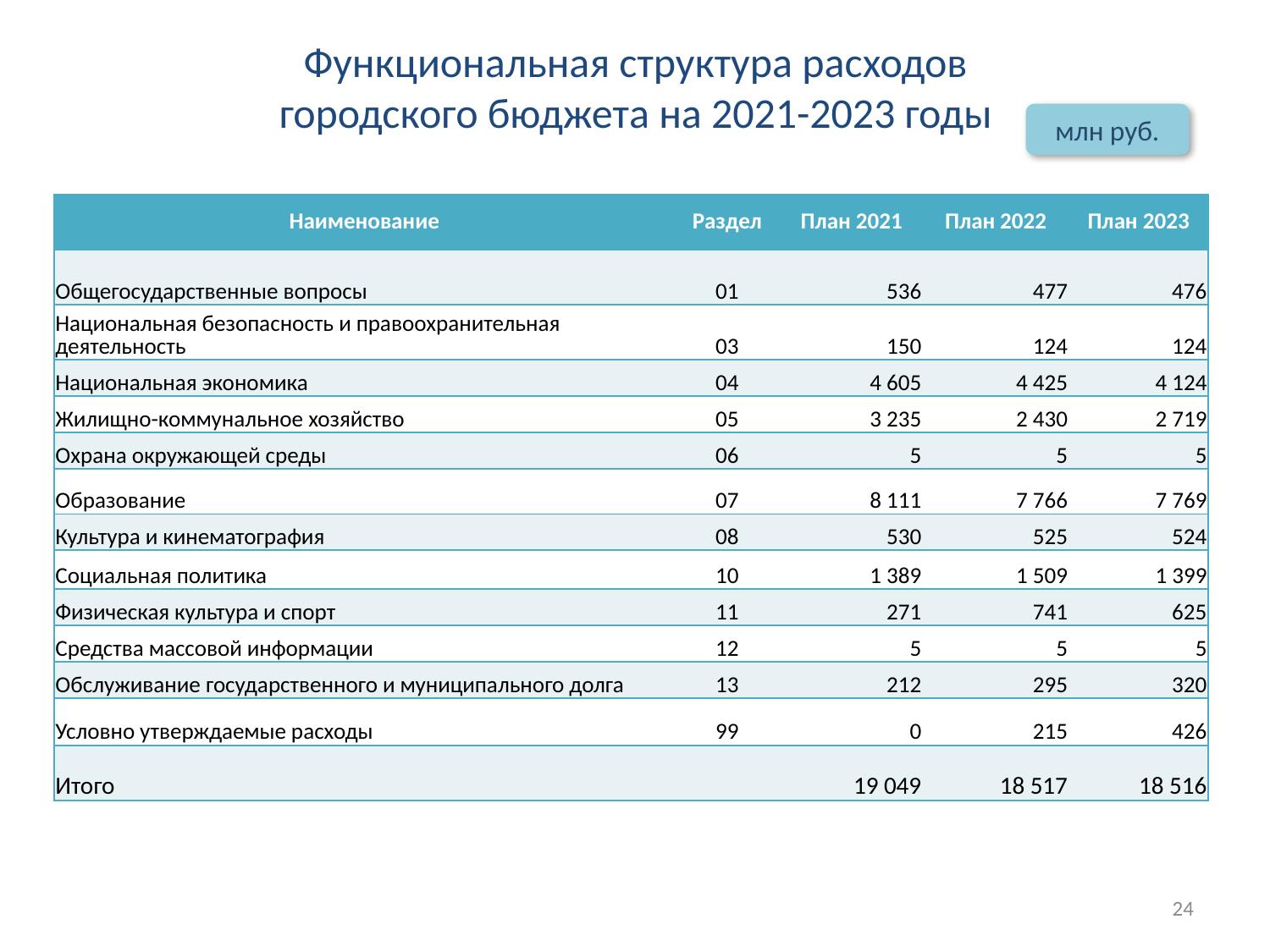

# Функциональная структура расходов городского бюджета на 2021-2023 годы
млн руб.
| Наименование | Раздел | План 2021 | План 2022 | План 2023 |
| --- | --- | --- | --- | --- |
| Общегосударственные вопросы | 01 | 536 | 477 | 476 |
| Национальная безопасность и правоохранительная деятельность | 03 | 150 | 124 | 124 |
| Национальная экономика | 04 | 4 605 | 4 425 | 4 124 |
| Жилищно-коммунальное хозяйство | 05 | 3 235 | 2 430 | 2 719 |
| Охрана окружающей среды | 06 | 5 | 5 | 5 |
| Образование | 07 | 8 111 | 7 766 | 7 769 |
| Культура и кинематография | 08 | 530 | 525 | 524 |
| Социальная политика | 10 | 1 389 | 1 509 | 1 399 |
| Физическая культура и спорт | 11 | 271 | 741 | 625 |
| Средства массовой информации | 12 | 5 | 5 | 5 |
| Обслуживание государственного и муниципального долга | 13 | 212 | 295 | 320 |
| Условно утверждаемые расходы | 99 | 0 | 215 | 426 |
| Итого |  | 19 049 | 18 517 | 18 516 |
24